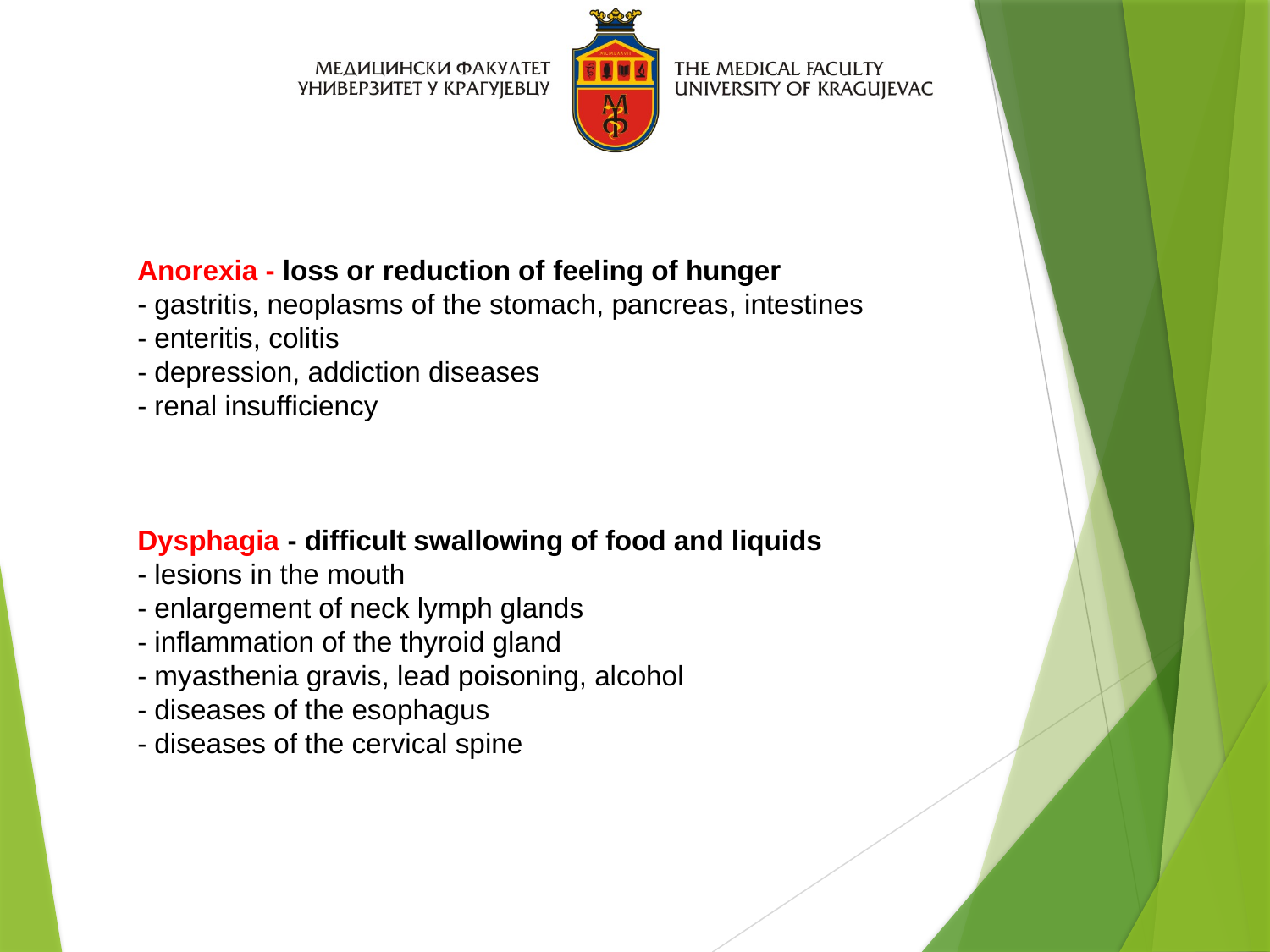

Anorexia - loss or reduction of feeling of hunger
- gastritis, neoplasms of the stomach, pancreas, intestines
- enteritis, colitis
- depression, addiction diseases
- renal insufficiency

Dysphagia - difficult swallowing of food and liquids
- lesions in the mouth
- enlargement of neck lymph glands
- inflammation of the thyroid gland
- myasthenia gravis, lead poisoning, alcohol
- diseases of the esophagus
- diseases of the cervical spine